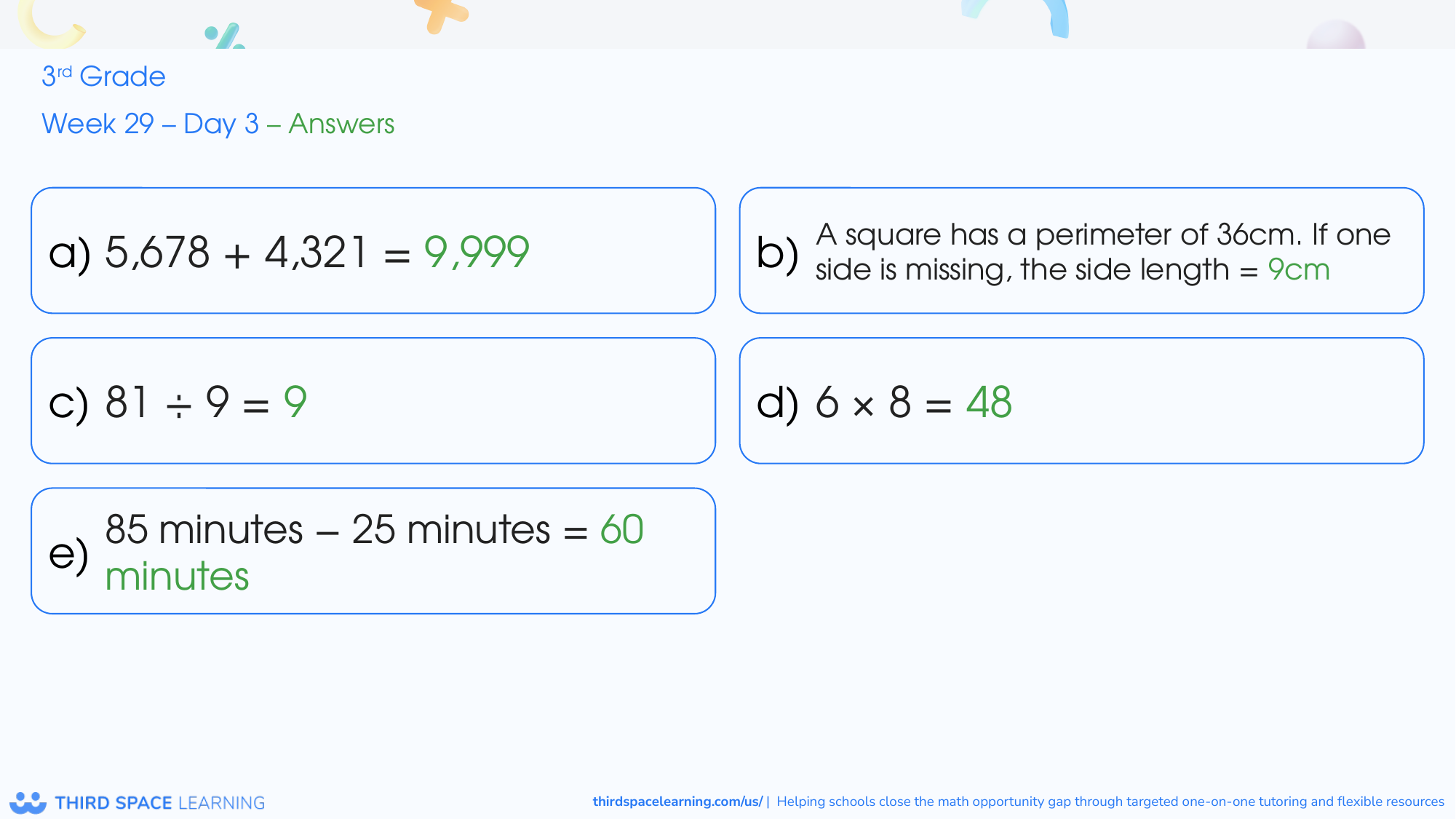

3rd Grade
Week 29 – Day 3 – Answers
5,678 + 4,321 = 9,999
A square has a perimeter of 36cm. If one side is missing, the side length = 9cm
81 ÷ 9 = 9
6 × 8 = 48
85 minutes − 25 minutes = 60 minutes